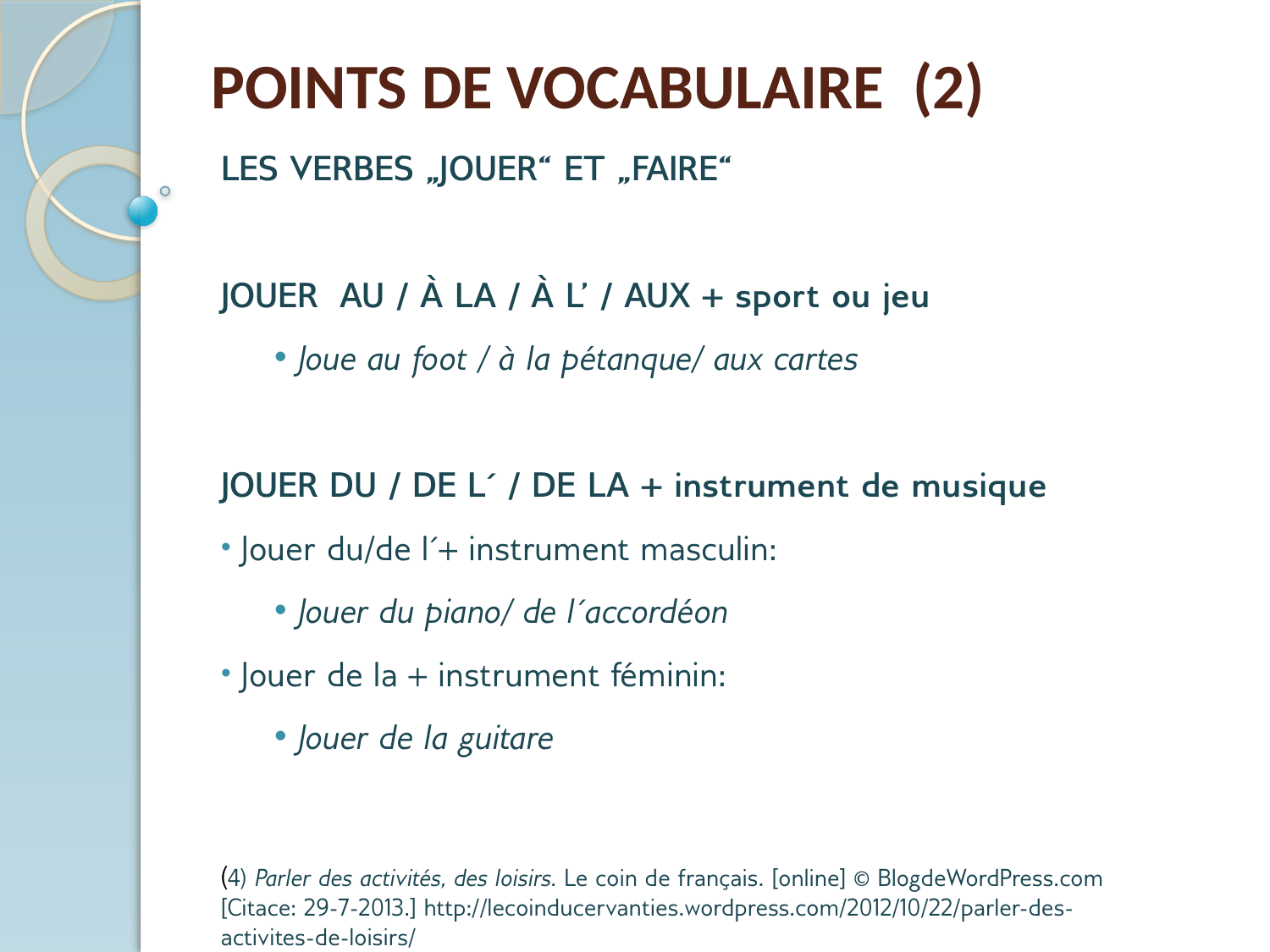

# POINTS DE VOCABULAIRE  (2)
LES VERBES „JOUER“ ET „FAIRE“

JOUER  AU / À LA / À L’ / AUX + sport ou jeu
 Joue au foot / à la pétanque/ aux cartes

JOUER DU / DE L´ / DE LA + instrument de musique
 Jouer du/de l´+ instrument masculin:
 Jouer du piano/ de l´accordéon
 Jouer de la + instrument féminin:
 Jouer de la guitare

(4) Parler des activités, des loisirs. Le coin de français. [online] © BlogdeWordPress.com [Citace: 29-7-2013.] http://lecoinducervanties.wordpress.com/2012/10/22/parler-des-activites-de-loisirs/